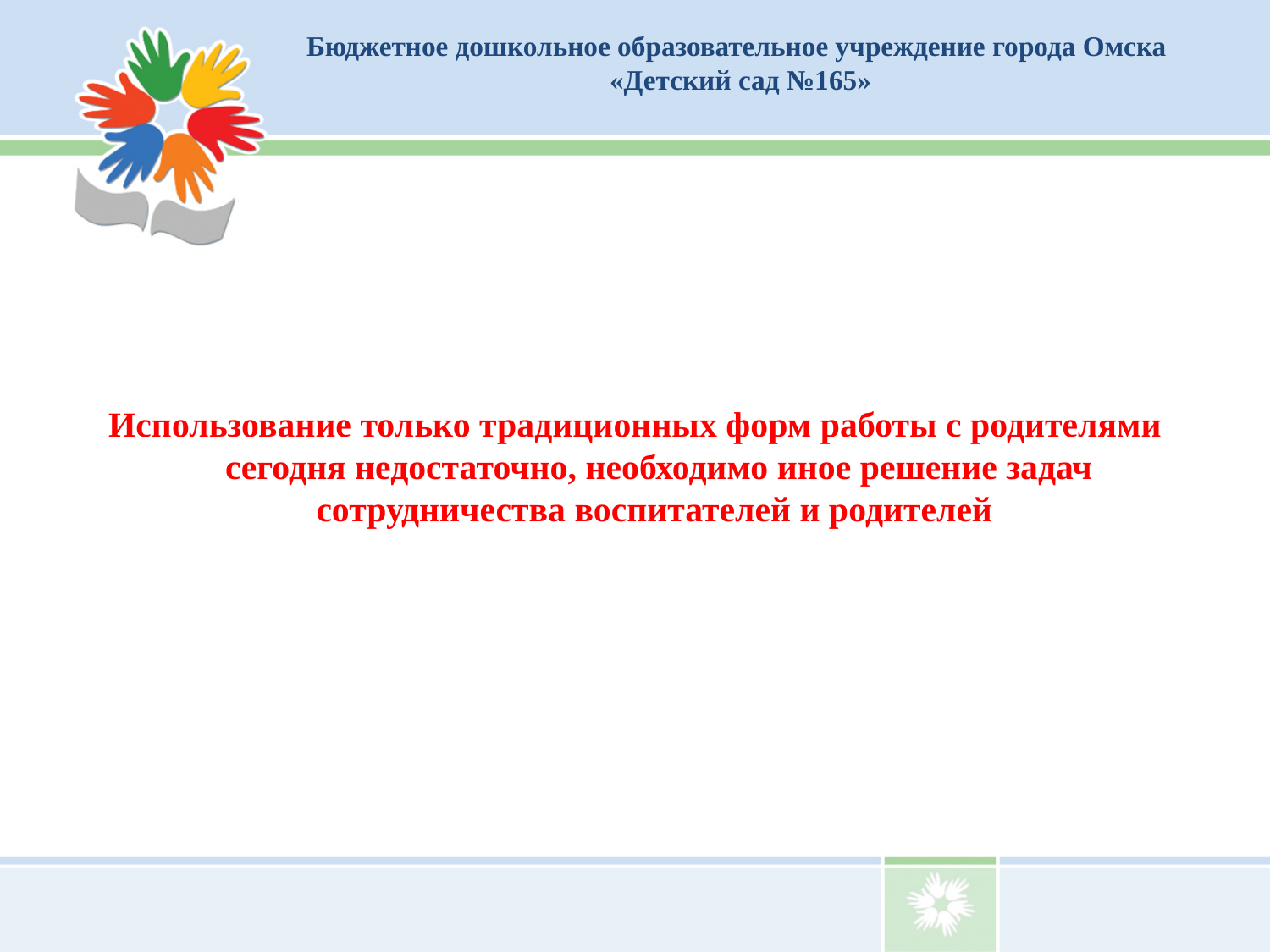

# Бюджетное дошкольное образовательное учреждение города Омска
 «Детский сад №165»

Использование только традиционных форм работы с родителями сегодня недостаточно, необходимо иное решение задач сотрудничества воспитателей и родителей